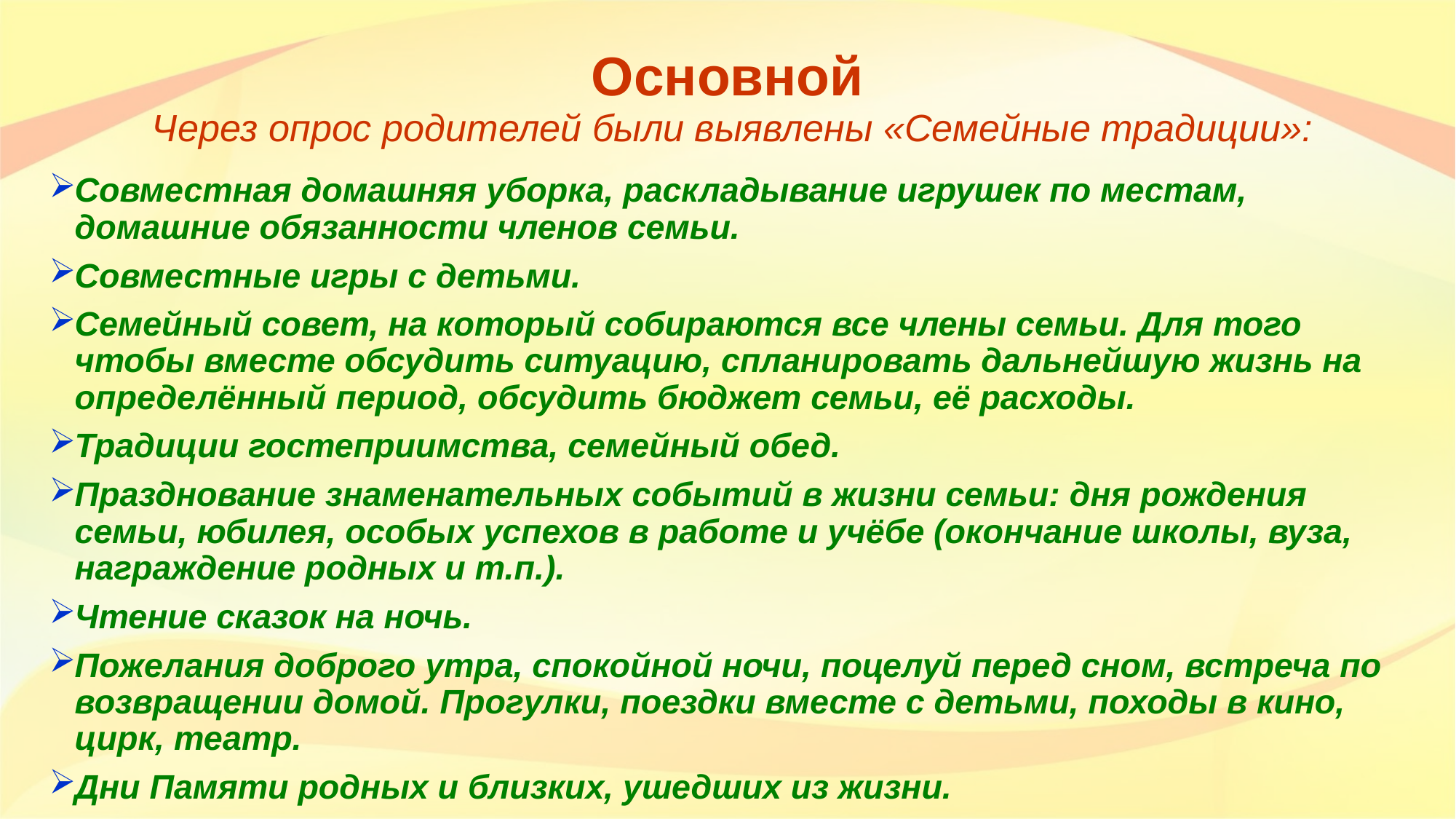

# Основной
Через опрос родителей были выявлены «Семейные традиции»:
Совместная домашняя уборка, раскладывание игрушек по местам, домашние обязанности членов семьи.
Совместные игры с детьми.
Семейный совет, на который собираются все члены семьи. Для того чтобы вместе обсудить ситуацию, спланировать дальнейшую жизнь на определённый период, обсудить бюджет семьи, её расходы.
Традиции гостеприимства, семейный обед.
Празднование знаменательных событий в жизни семьи: дня рождения семьи, юбилея, особых успехов в работе и учёбе (окончание школы, вуза, награждение родных и т.п.).
Чтение сказок на ночь.
Пожелания доброго утра, спокойной ночи, поцелуй перед сном, встреча по возвращении домой. Прогулки, поездки вместе с детьми, походы в кино, цирк, театр.
Дни Памяти родных и близких, ушедших из жизни.